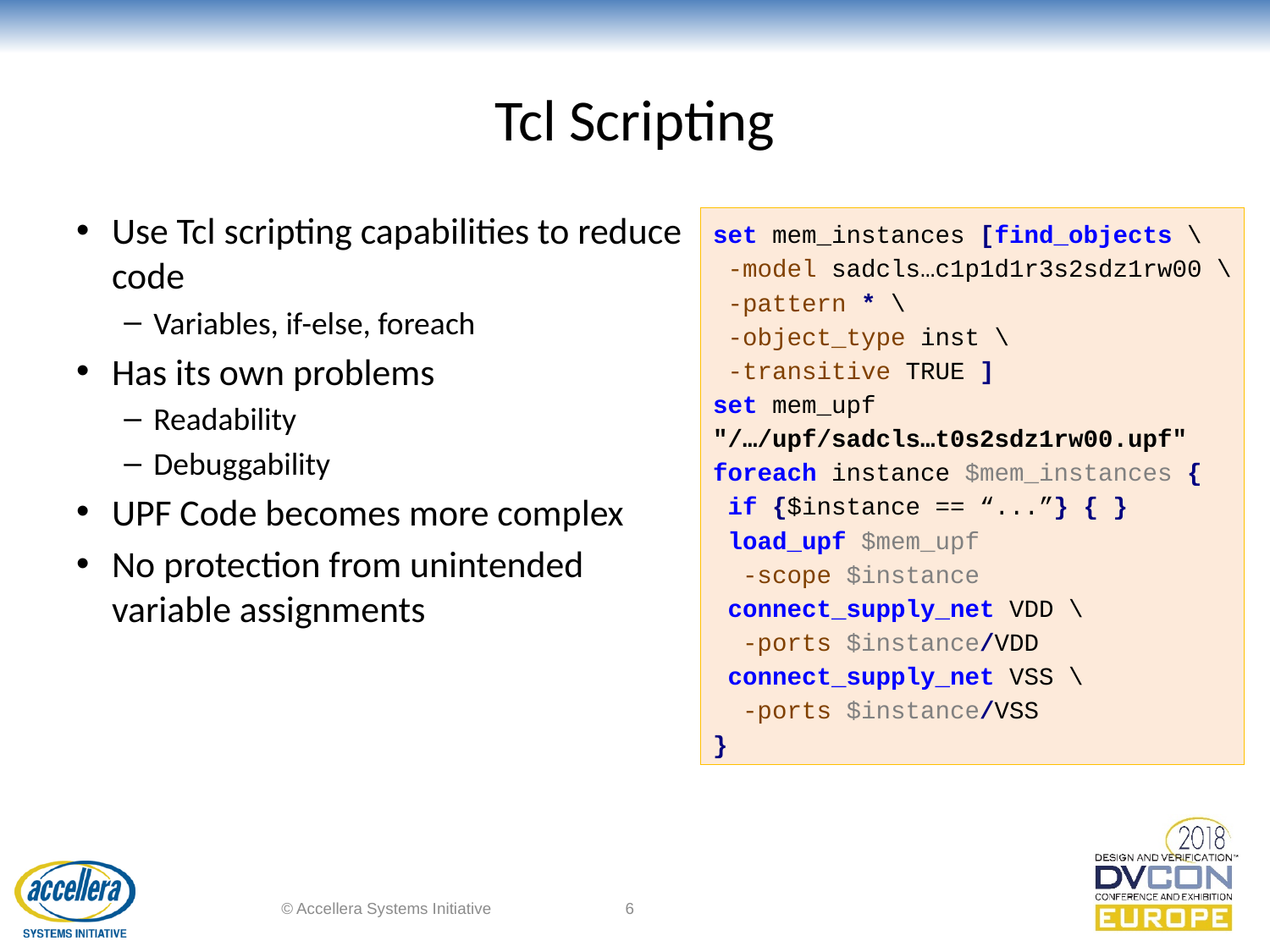

# Tcl Scripting
Use Tcl scripting capabilities to reduce code
Variables, if-else, foreach
Has its own problems
Readability
Debuggability
UPF Code becomes more complex
No protection from unintended variable assignments
set mem_instances [find_objects \
 -model sadcls…c1p1d1r3s2sdz1rw00 \
 -pattern * \
 -object_type inst \
 -transitive TRUE ]
set mem_upf
"/…/upf/sadcls…t0s2sdz1rw00.upf"
foreach instance $mem_instances {
 if {$instance == “...”} { }
 load_upf $mem_upf
  -scope $instance
 connect_supply_net VDD \
  -ports $instance/VDD
 connect_supply_net VSS \
  -ports $instance/VSS
}
© Accellera Systems Initiative
6